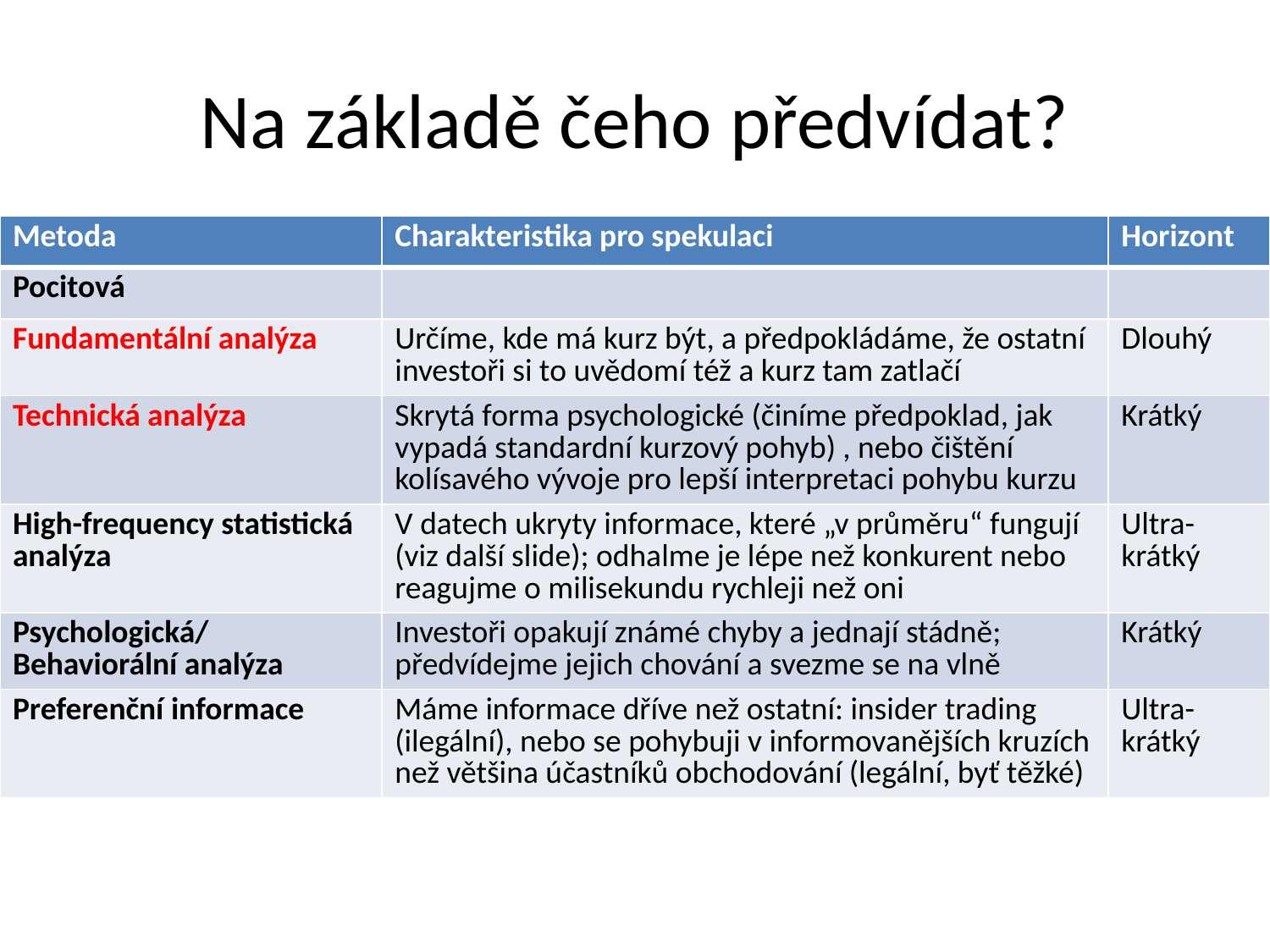

# Na základě čeho předvídat?
| Metoda | Charakteristika pro spekulaci | Horizont |
| --- | --- | --- |
| Pocitová |  |  |
| Fundamentální analýza | Určíme, kde má kurz být, a předpokládáme, že ostatní investoři si to uvědomí též a kurz tam zatlačí | Dlouhý |
| Technická analýza | Skrytá forma psychologické (činíme předpoklad, jak vypadá standardní kurzový pohyb) , nebo čištění kolísavého vývoje pro lepší interpretaci pohybu kurzu | Krátký |
| High-frequency statistická analýza | V datech ukryty informace, které „v průměru“ fungují (viz další slide); odhalme je lépe než konkurent nebo reagujme o milisekundu rychleji než oni | Ultra-krátký |
| Psychologická/ Behaviorální analýza | Investoři opakují známé chyby a jednají stádně; předvídejme jejich chování a svezme se na vlně | Krátký |
| Preferenční informace | Máme informace dříve než ostatní: insider trading (ilegální), nebo se pohybuji v informovanějších kruzích než většina účastníků obchodování (legální, byť těžké) | Ultra-krátký |